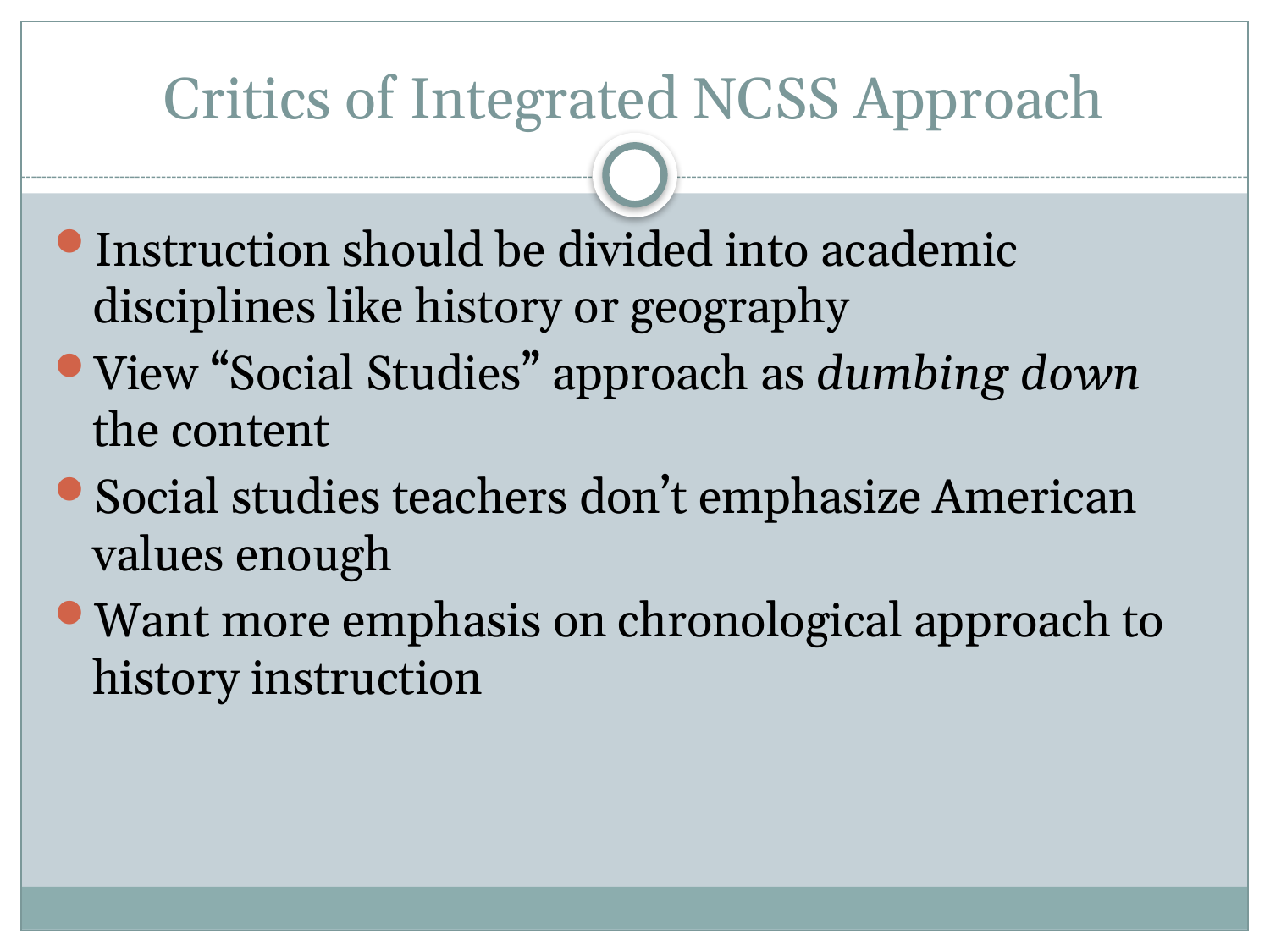

# Critics of Integrated NCSS Approach
Instruction should be divided into academic disciplines like history or geography
View “Social Studies” approach as dumbing down the content
Social studies teachers don’t emphasize American values enough
Want more emphasis on chronological approach to history instruction